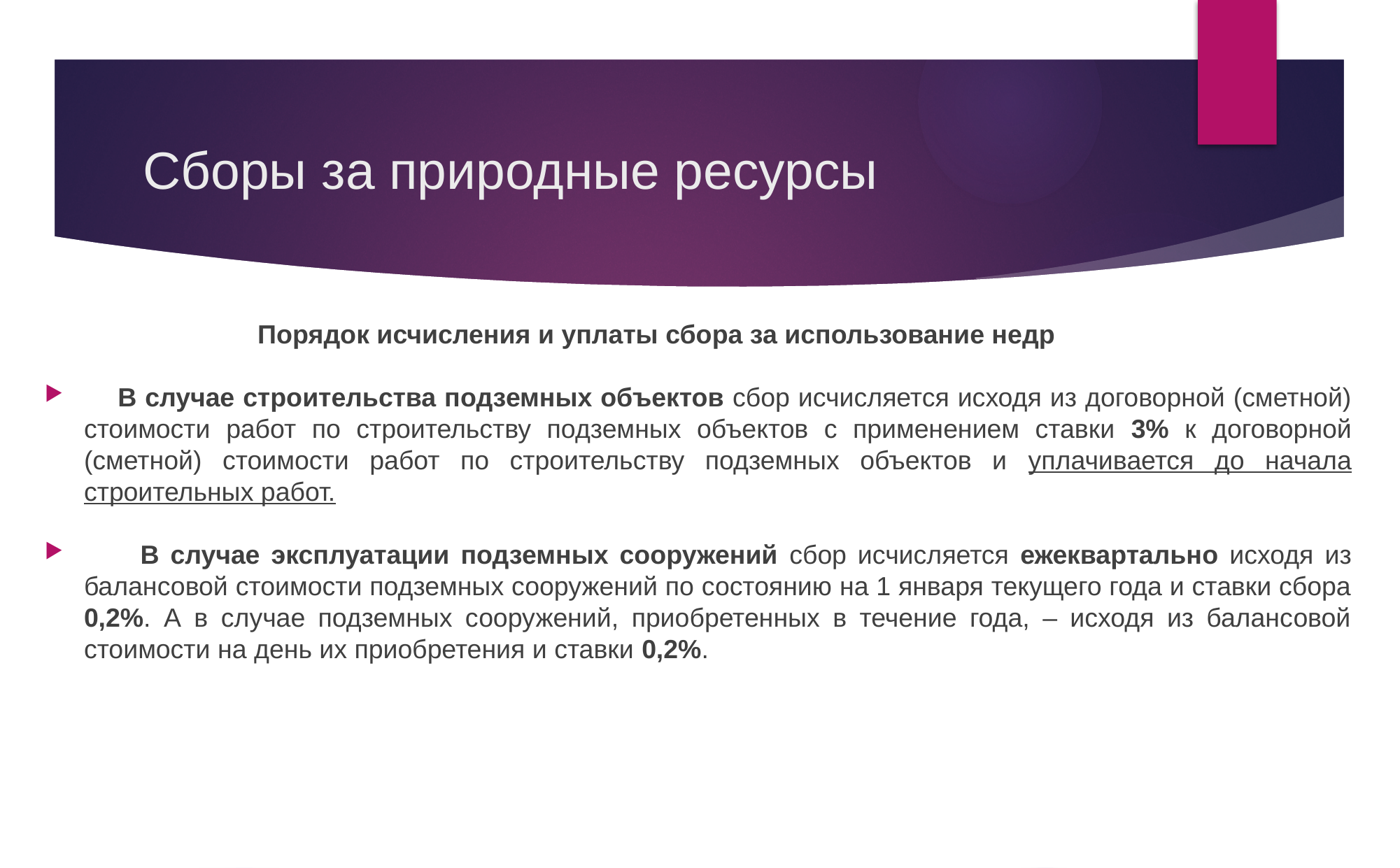

# Сборы за природные ресурсы
                             Порядок исчисления и уплаты сбора за использование недр

    В случае строительства подземных объектов сбор исчисляется исходя из договорной (сметной) стоимости работ по строительству подземных объектов с применением ставки 3% к договорной (сметной) стоимости работ по строительству подземных объектов и уплачивается до начала строительных работ.

     В случае эксплуатации подземных сооружений сбор исчисляется ежеквартально исходя из балансовой стоимости подземных сооружений по состоянию на 1 января текущего года и ставки сбора 0,2%. А в случае подземных сооружений, приобретенных в течение года, – исходя из балансовой стоимости на день их приобретения и ставки 0,2%.